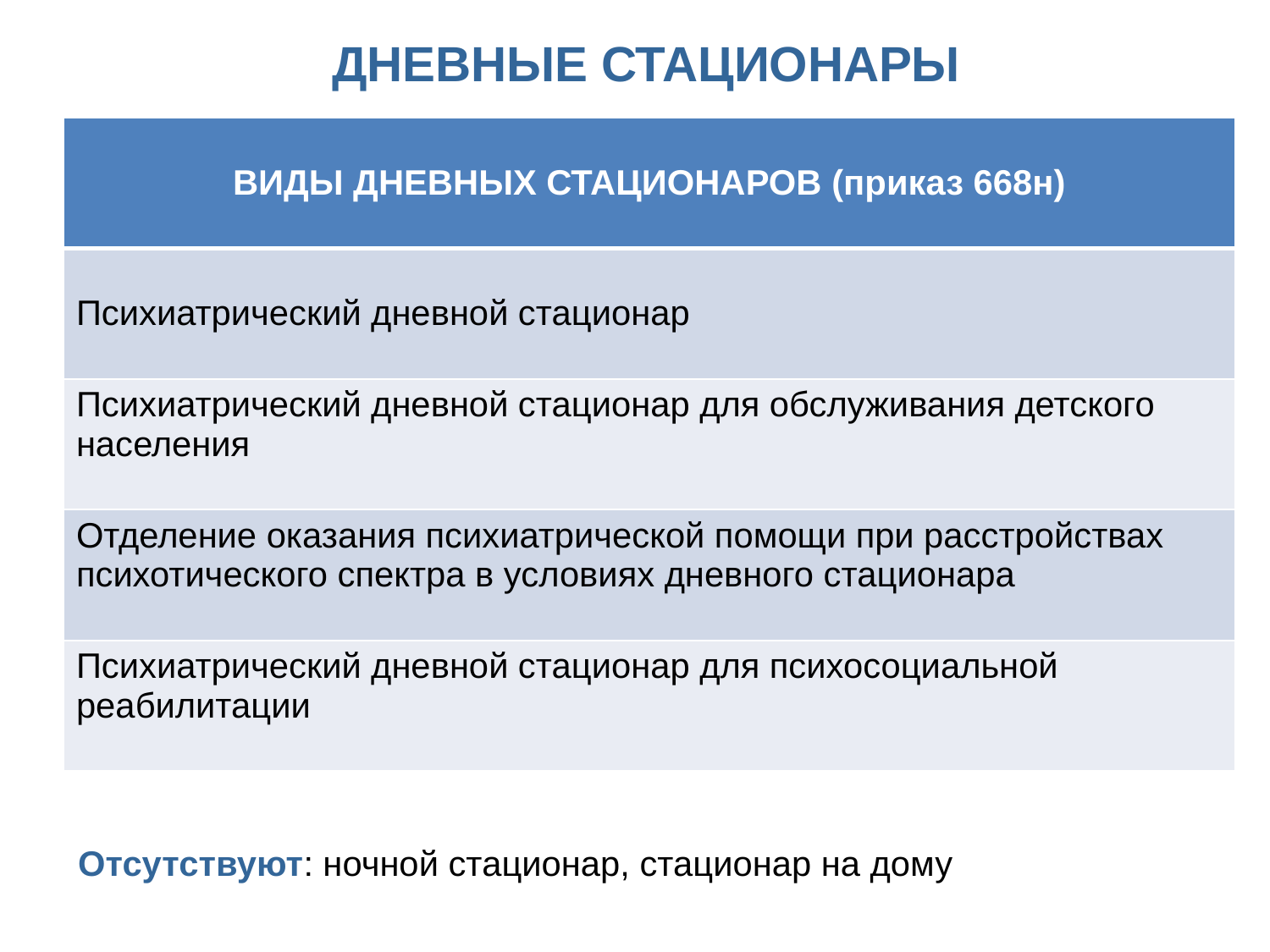

ДНЕВНЫЕ СТАЦИОНАРЫ
| ВИДЫ ДНЕВНЫХ СТАЦИОНАРОВ (приказ 668н) |
| --- |
| Психиатрический дневной стационар |
| Психиатрический дневной стационар для обслуживания детского населения |
| Отделение оказания психиатрической помощи при расстройствах психотического спектра в условиях дневного стационара |
| Психиатрический дневной стационар для психосоциальной реабилитации |
Отсутствуют: ночной стационар, стационар на дому